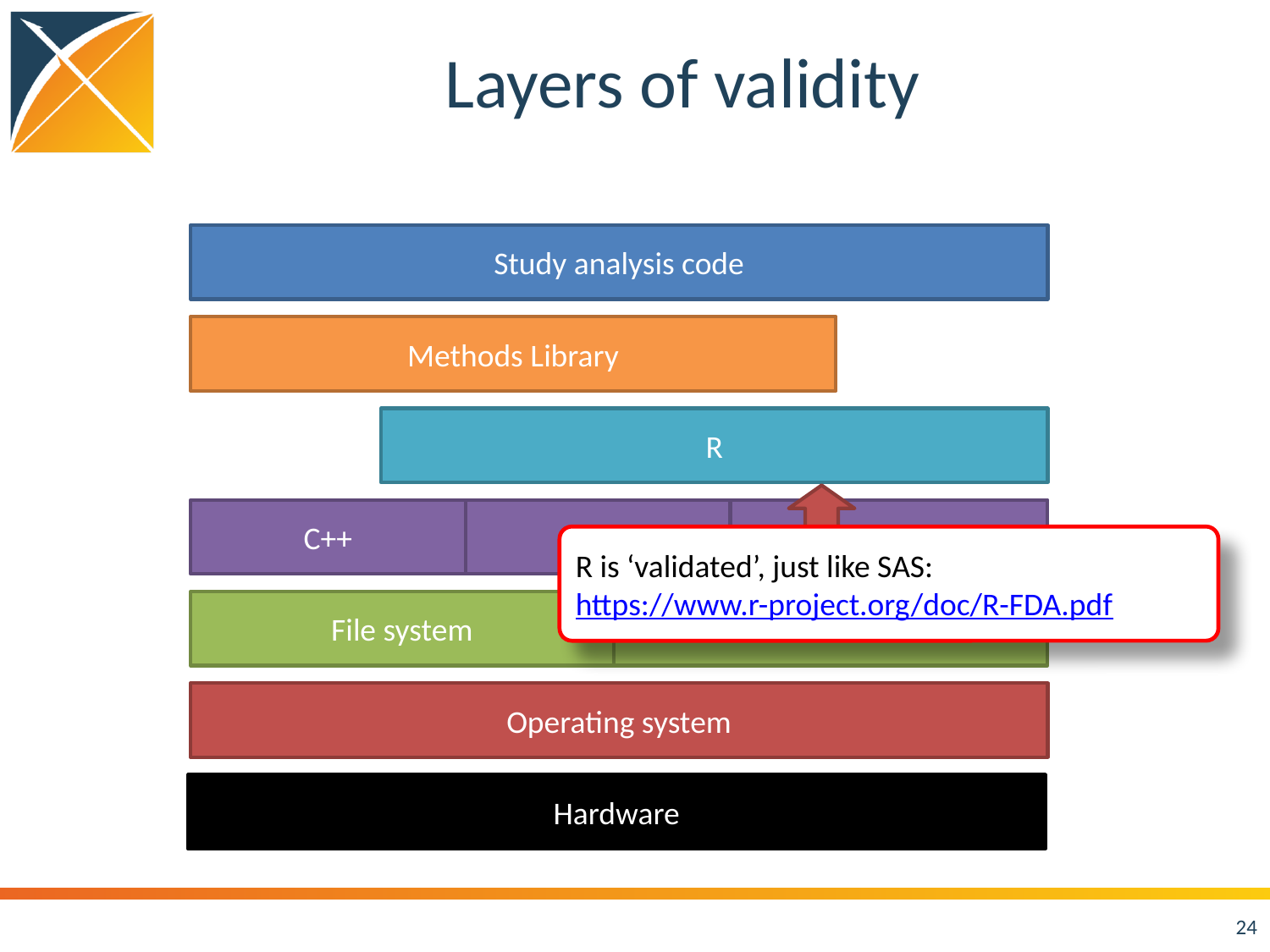

# Layers of validity
Study analysis code
Methods Library
R

C++
Java
Fortran
R is ‘validated’, just like SAS:
https://www.r-project.org/doc/R-FDA.pdf
File system
DBMS
Operating system
Hardware
24